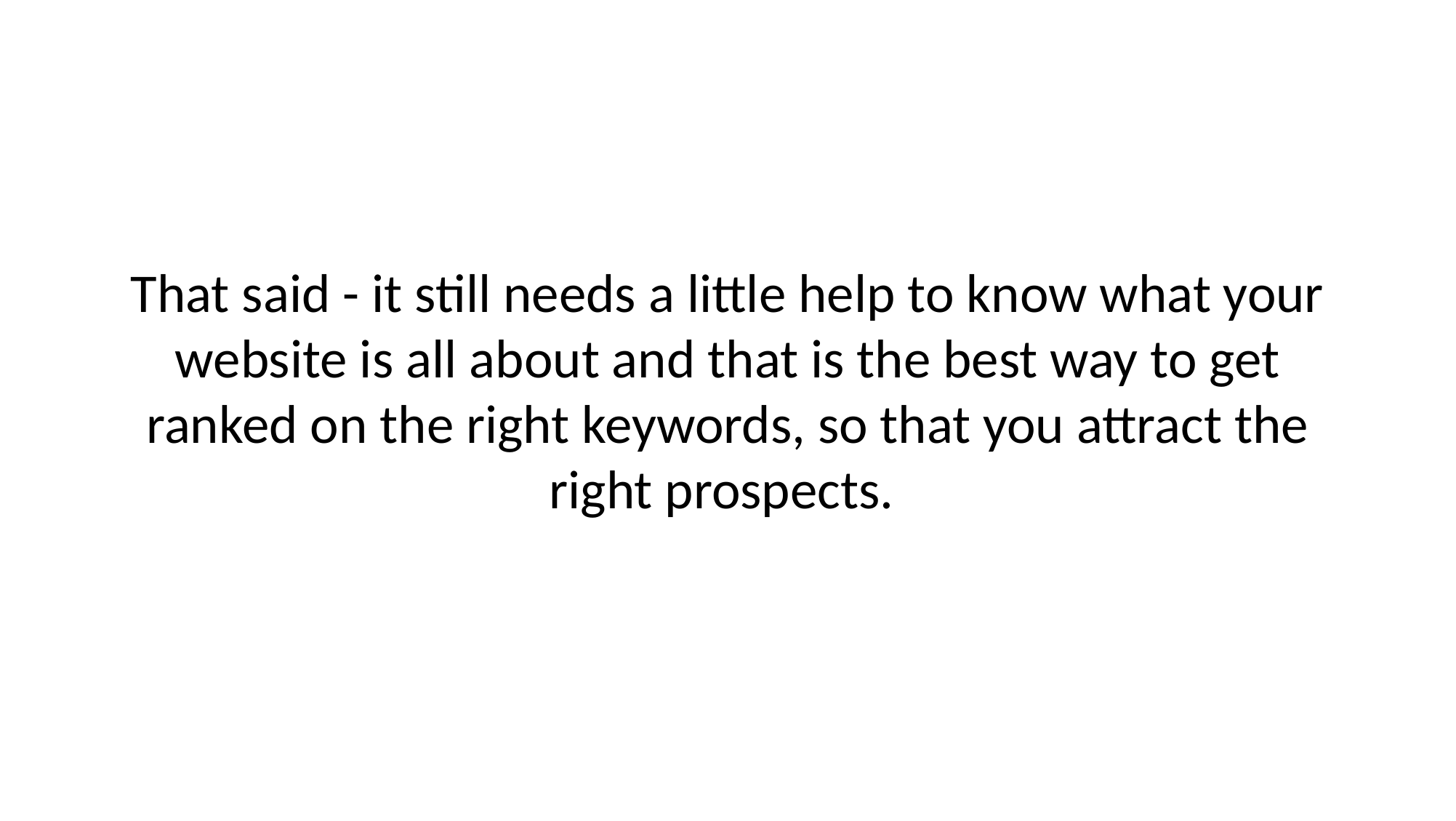

# That said - it still needs a little help to know what your website is all about and that is the best way to get ranked on the right keywords, so that you attract the right prospects.